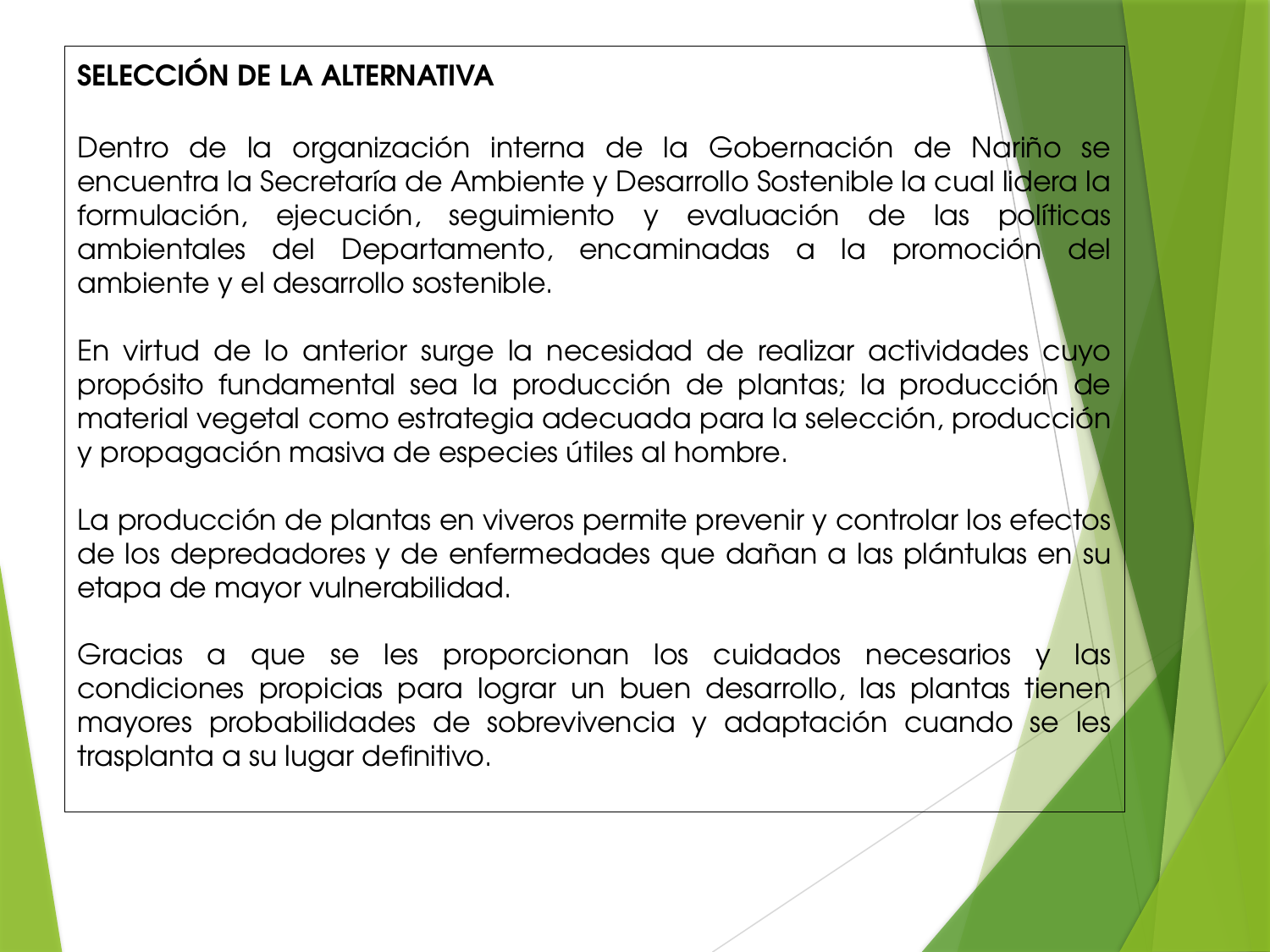

SELECCIÓN DE LA ALTERNATIVA

Dentro de la organización interna de la Gobernación de Nariño se encuentra la Secretaría de Ambiente y Desarrollo Sostenible la cual lidera la formulación, ejecución, seguimiento y evaluación de las políticas ambientales del Departamento, encaminadas a la promoción del ambiente y el desarrollo sostenible.

En virtud de lo anterior surge la necesidad de realizar actividades cuyo propósito fundamental sea la producción de plantas; la producción de material vegetal como estrategia adecuada para la selección, producción y propagación masiva de especies útiles al hombre.

La producción de plantas en viveros permite prevenir y controlar los efectos de los depredadores y de enfermedades que dañan a las plántulas en su etapa de mayor vulnerabilidad.

Gracias a que se les proporcionan los cuidados necesarios y las condiciones propicias para lograr un buen desarrollo, las plantas tienen mayores probabilidades de sobrevivencia y adaptación cuando se les trasplanta a su lugar definitivo.